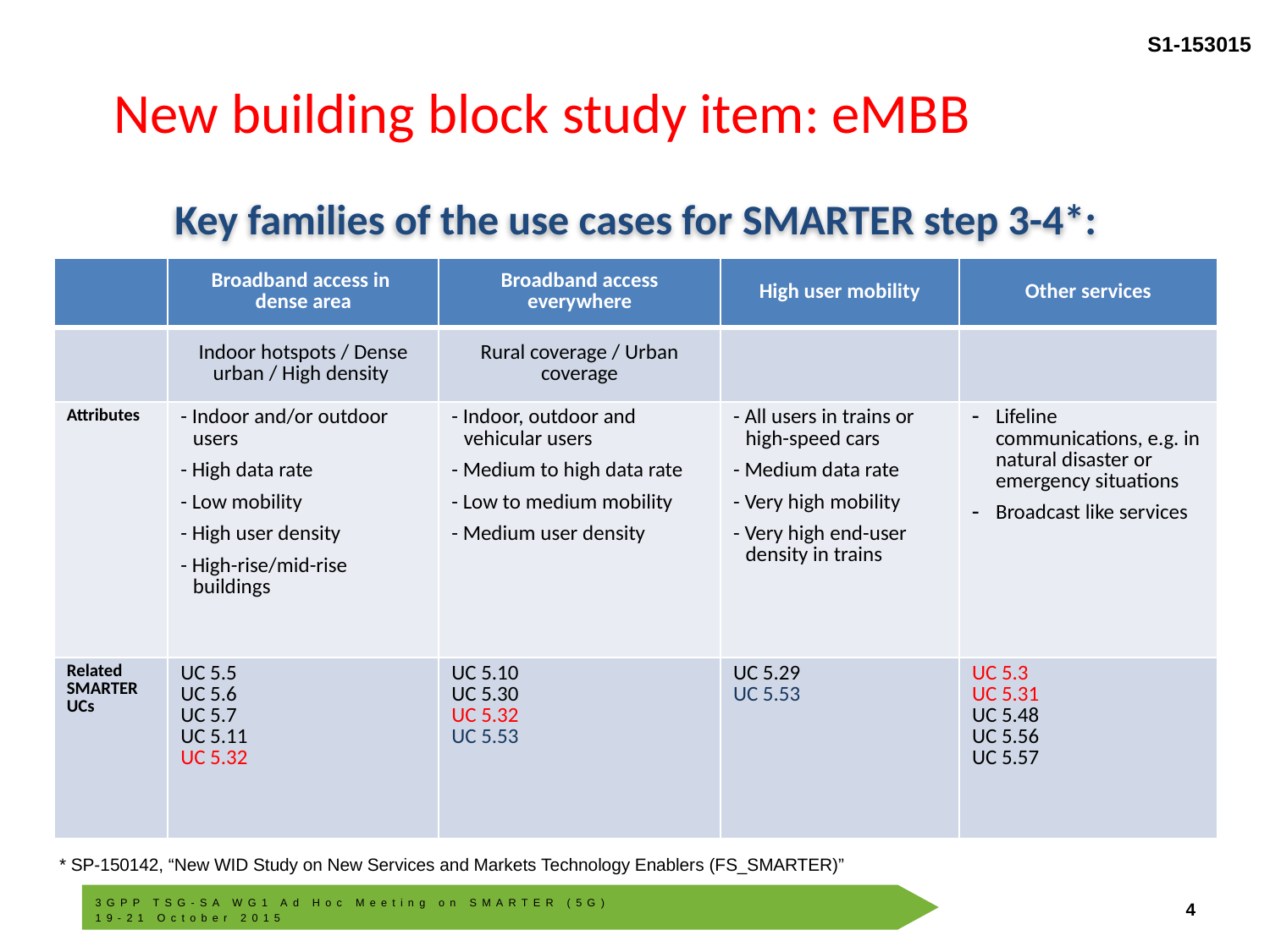

# New building block study item: eMBB
Key families of the use cases for SMARTER step 3-4*:
|  | Broadband access in dense area | Broadband access everywhere | High user mobility | Other services |
| --- | --- | --- | --- | --- |
|  | Indoor hotspots / Dense urban / High density | Rural coverage / Urban coverage |  |  |
| Attributes | - Indoor and/or outdoor users - High data rate - Low mobility - High user density - High-rise/mid-rise buildings | - Indoor, outdoor and vehicular users - Medium to high data rate - Low to medium mobility - Medium user density | - All users in trains or high-speed cars - Medium data rate - Very high mobility - Very high end-user density in trains | Lifeline communications, e.g. in natural disaster or emergency situations Broadcast like services |
| Related SMARTER UCs | UC 5.5 UC 5.6 UC 5.7 UC 5.11 UC 5.32 | UC 5.10 UC 5.30 UC 5.32 UC 5.53 | UC 5.29 UC 5.53 | UC 5.3 UC 5.31 UC 5.48 UC 5.56 UC 5.57 |
* SP-150142, “New WID Study on New Services and Markets Technology Enablers (FS_SMARTER)”